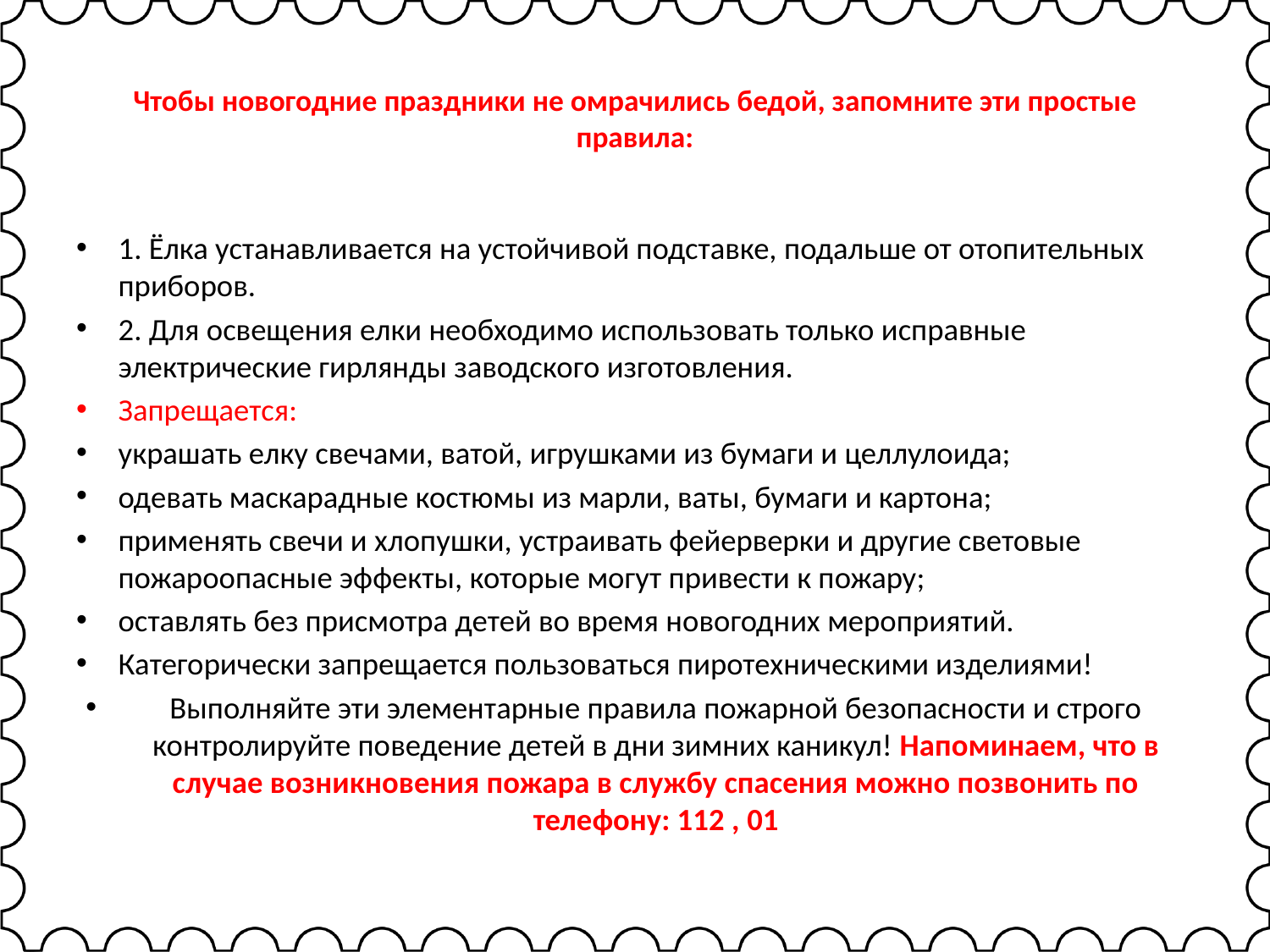

# Чтобы новогодние праздники не омрачились бедой, запомните эти простые правила:
1. Ёлка устанавливается на устойчивой подставке, подальше от отопительных приборов.
2. Для освещения елки необходимо использовать только исправные электрические гирлянды заводского изготовления.
Запрещается:
украшать елку свечами, ватой, игрушками из бумаги и целлулоида;
одевать маскарадные костюмы из марли, ваты, бумаги и картона;
применять свечи и хлопушки, устраивать фейерверки и другие световые пожароопасные эффекты, которые могут привести к пожару;
оставлять без присмотра детей во время новогодних мероприятий.
Категорически запрещается пользоваться пиротехническими изделиями!
Выполняйте эти элементарные правила пожарной безопасности и строго контролируйте поведение детей в дни зимних каникул! Напоминаем, что в случае возникновения пожара в службу спасения можно позвонить по телефону: 112 , 01